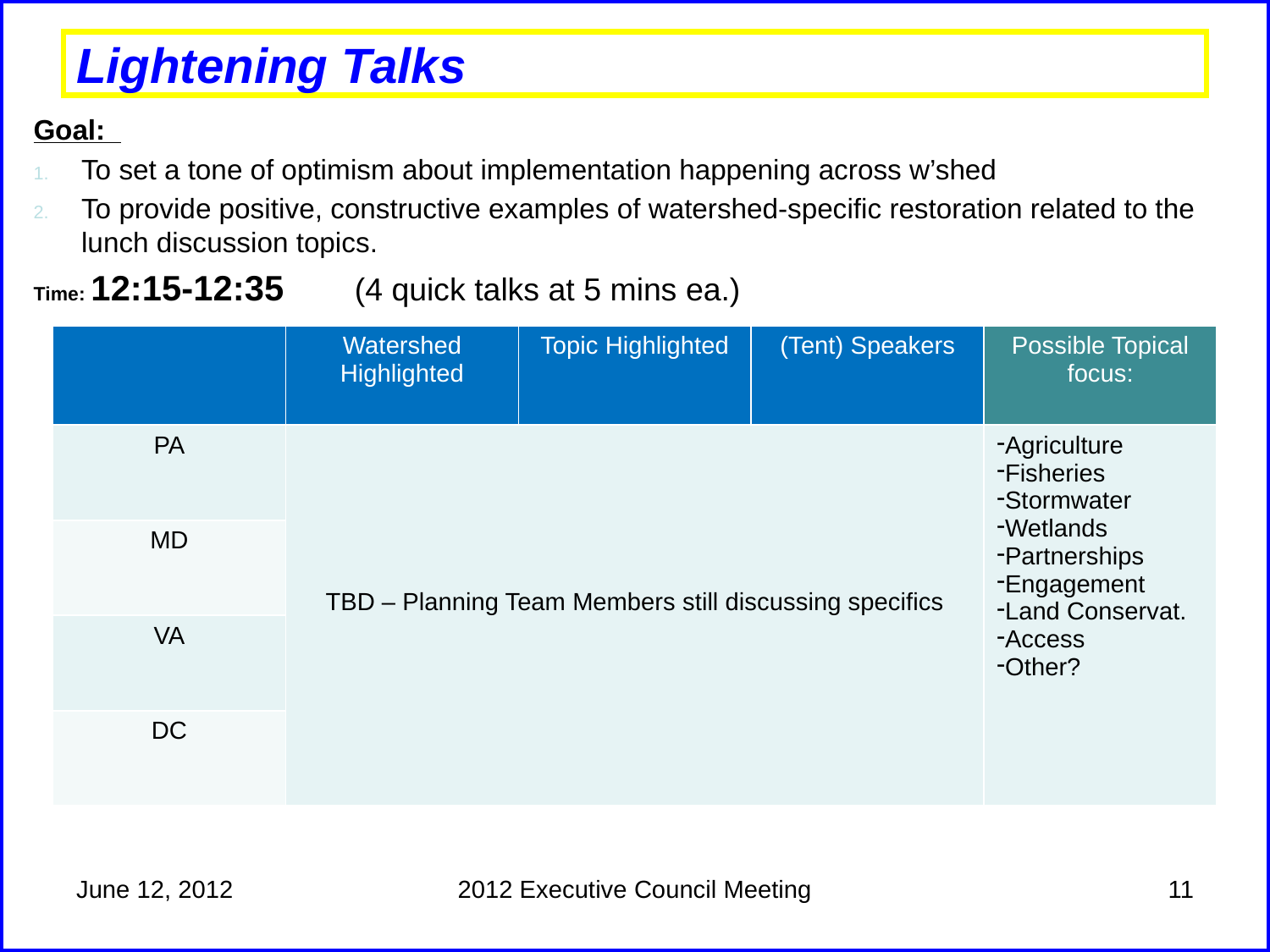

# Lightening Talks
Goal:
To set a tone of optimism about implementation happening across w’shed
To provide positive, constructive examples of watershed-specific restoration related to the lunch discussion topics.
Time: 12:15-12:35	  (4 quick talks at 5 mins ea.)

|  | Watershed Highlighted | Topic Highlighted | (Tent) Speakers | Possible Topical focus: |
| --- | --- | --- | --- | --- |
| PA | TBD – Planning Team Members still discussing specifics |  |  | Agriculture Fisheries Stormwater Wetlands Partnerships Engagement Land Conservat. Access Other? |
| MD |  |  |  |  |
| VA |  |  |  |  |
| DC |  |  |  |  |
June 12, 2012
2012 Executive Council Meeting
11